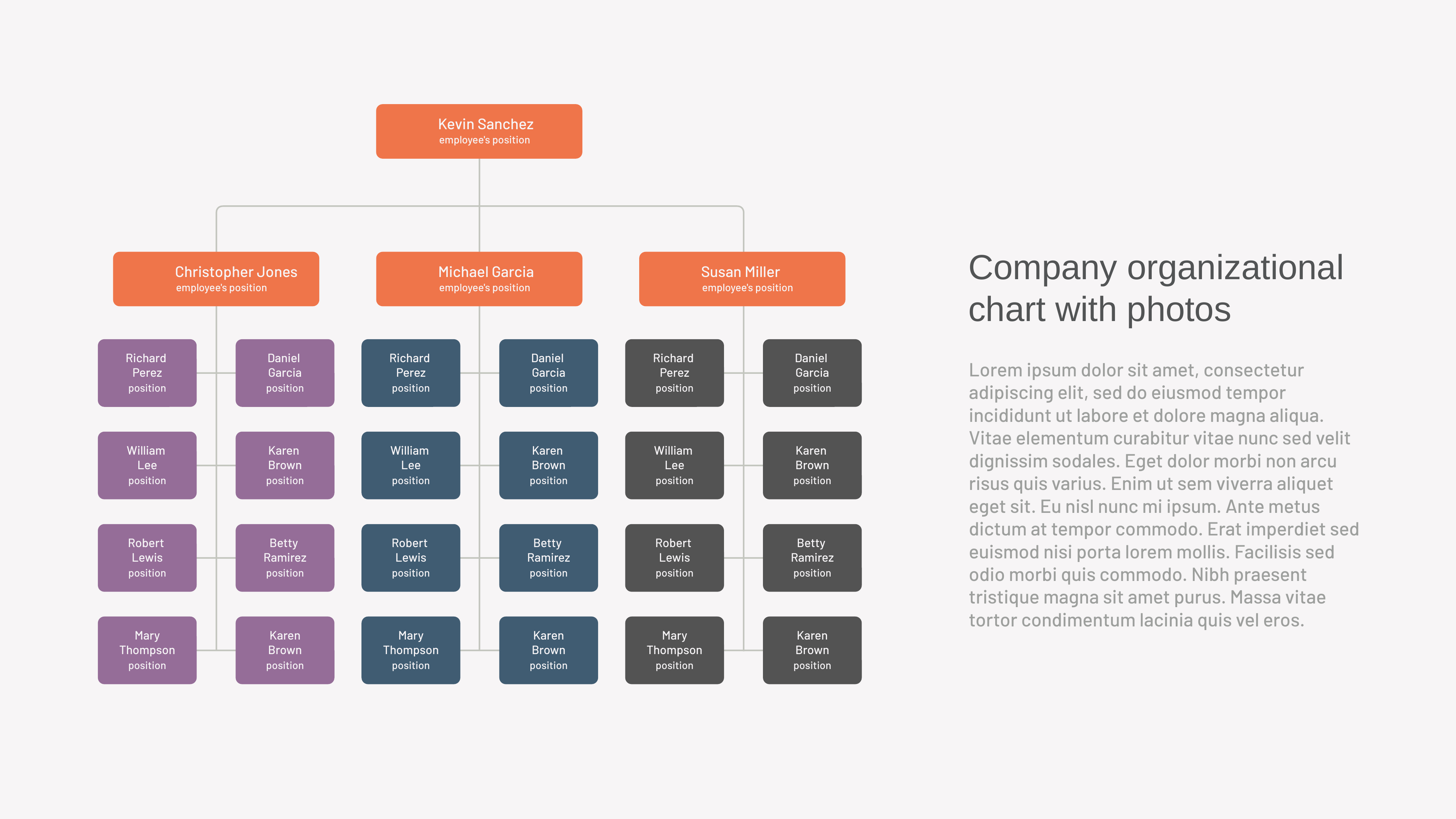

Kevin Sanchez
employee's position

Company organizational chart with photos
Lorem ipsum dolor sit amet, consectetur adipiscing elit, sed do eiusmod tempor incididunt ut labore et dolore magna aliqua. Vitae elementum curabitur vitae nunc sed velit dignissim sodales. Eget dolor morbi non arcu risus quis varius. Enim ut sem viverra aliquet eget sit. Eu nisl nunc mi ipsum. Ante metus dictum at tempor commodo. Erat imperdiet sed euismod nisi porta lorem mollis. Facilisis sed odio morbi quis commodo. Nibh praesent tristique magna sit amet purus. Massa vitae tortor condimentum lacinia quis vel eros.

Christopher Jones
Michael Garcia
Susan Miller
employee's position
employee's position
employee's position

Richard
Perez
position

Daniel
Garcia
position

William
Lee
position

Karen
Brown
position

Robert
Lewis
position

Betty
Ramirez
position

Mary
Thompson
position

Karen
Brown
position

Richard
Perez
Daniel
Garcia

position
position

William
Lee
Karen
Brown

position
position

Robert
Lewis
Betty
Ramirez

position
position

Mary
Thompson
Karen
Brown

position
position

Richard
Perez
Daniel
Garcia

position
position

William
Lee
Karen
Brown

position
position

Robert
Lewis
Betty
Ramirez

position
position

Mary
Thompson
Karen
Brown

position
position